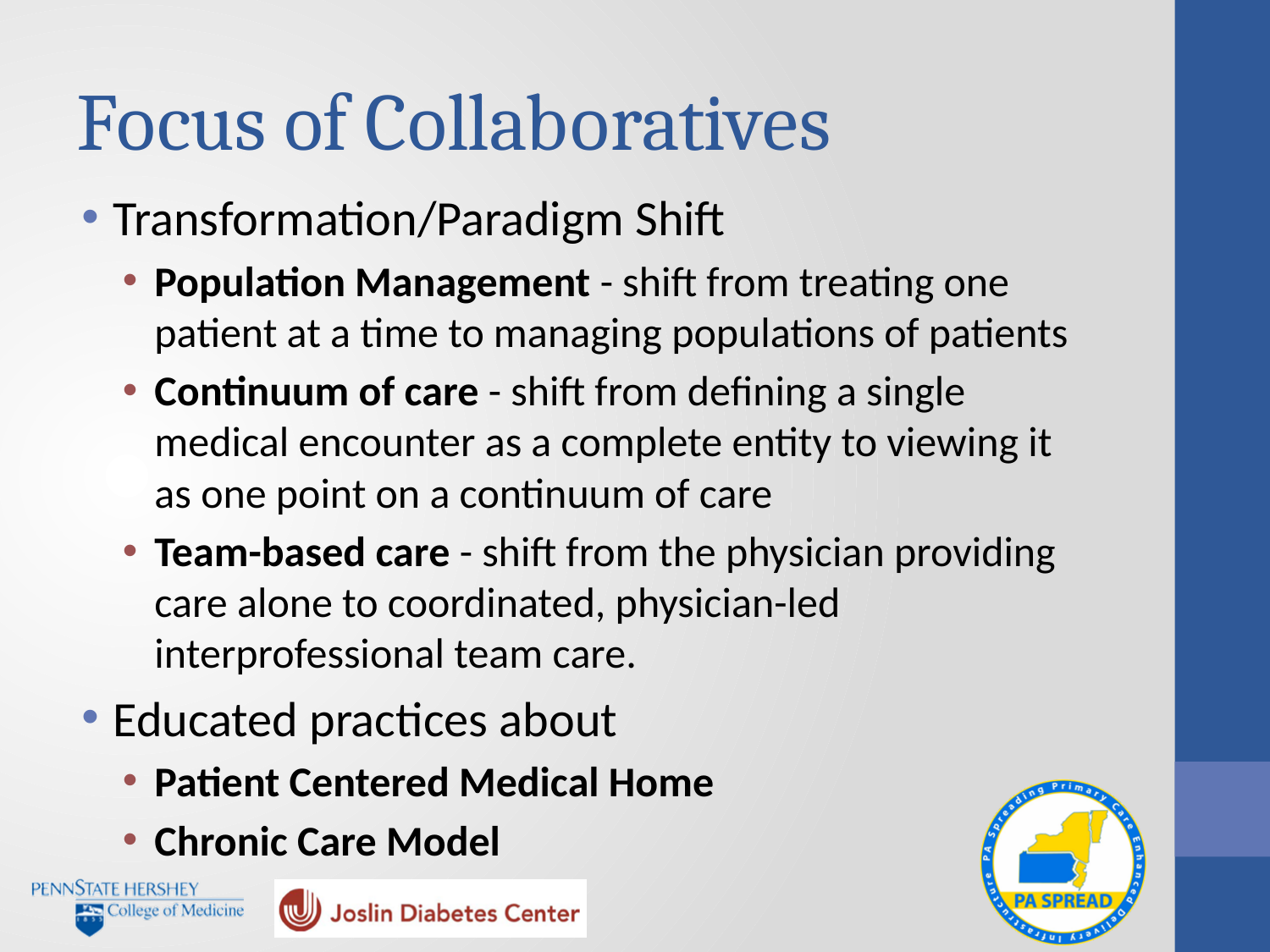

# Focus of Collaboratives
Transformation/Paradigm Shift
Population Management - shift from treating one patient at a time to managing populations of patients
Continuum of care - shift from defining a single medical encounter as a complete entity to viewing it as one point on a continuum of care
Team-based care - shift from the physician providing care alone to coordinated, physician-led interprofessional team care.
Educated practices about
Patient Centered Medical Home
Chronic Care Model